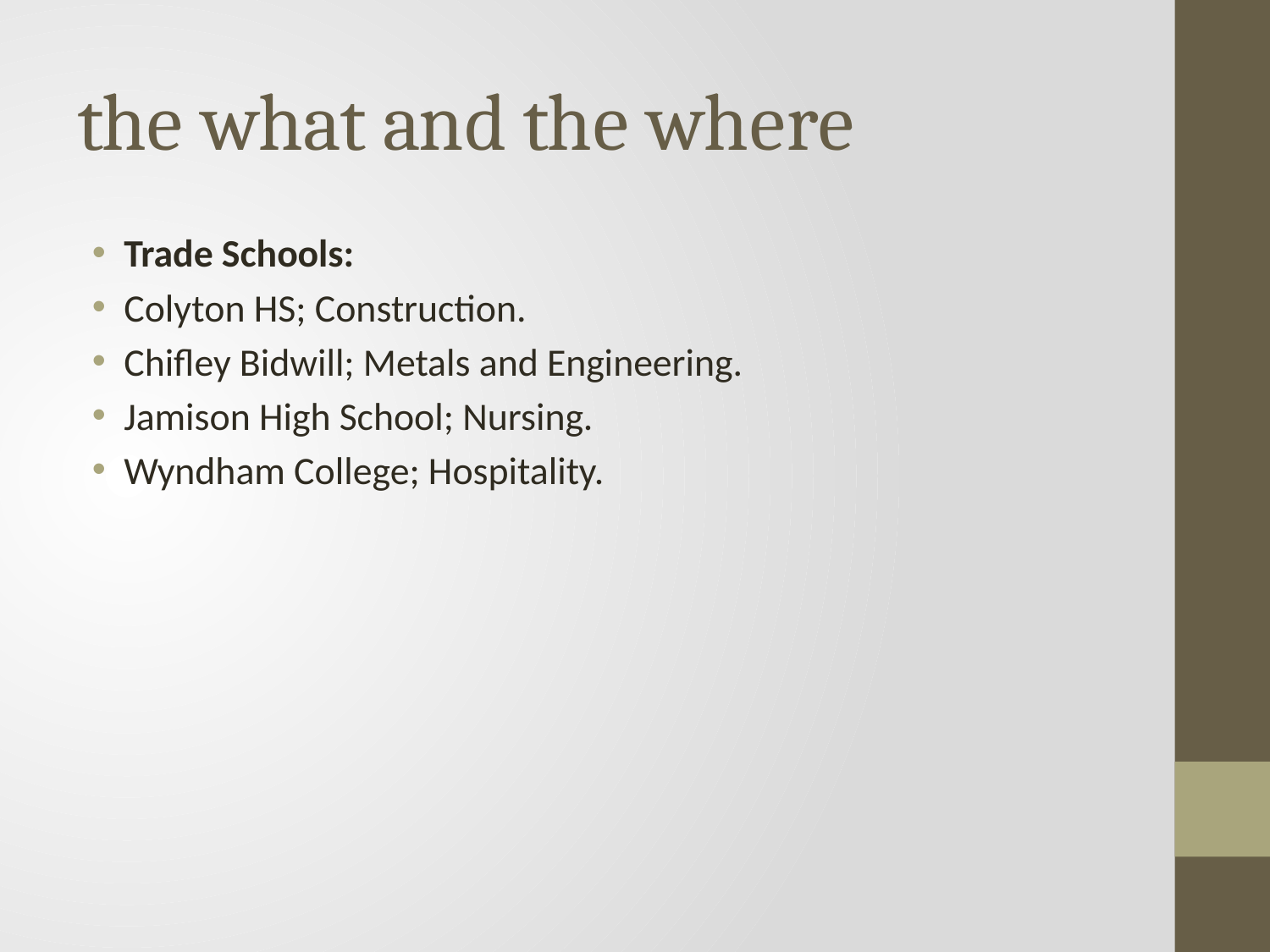

# the what and the where
Trade Schools:
Colyton HS; Construction.
Chifley Bidwill; Metals and Engineering.
Jamison High School; Nursing.
Wyndham College; Hospitality.